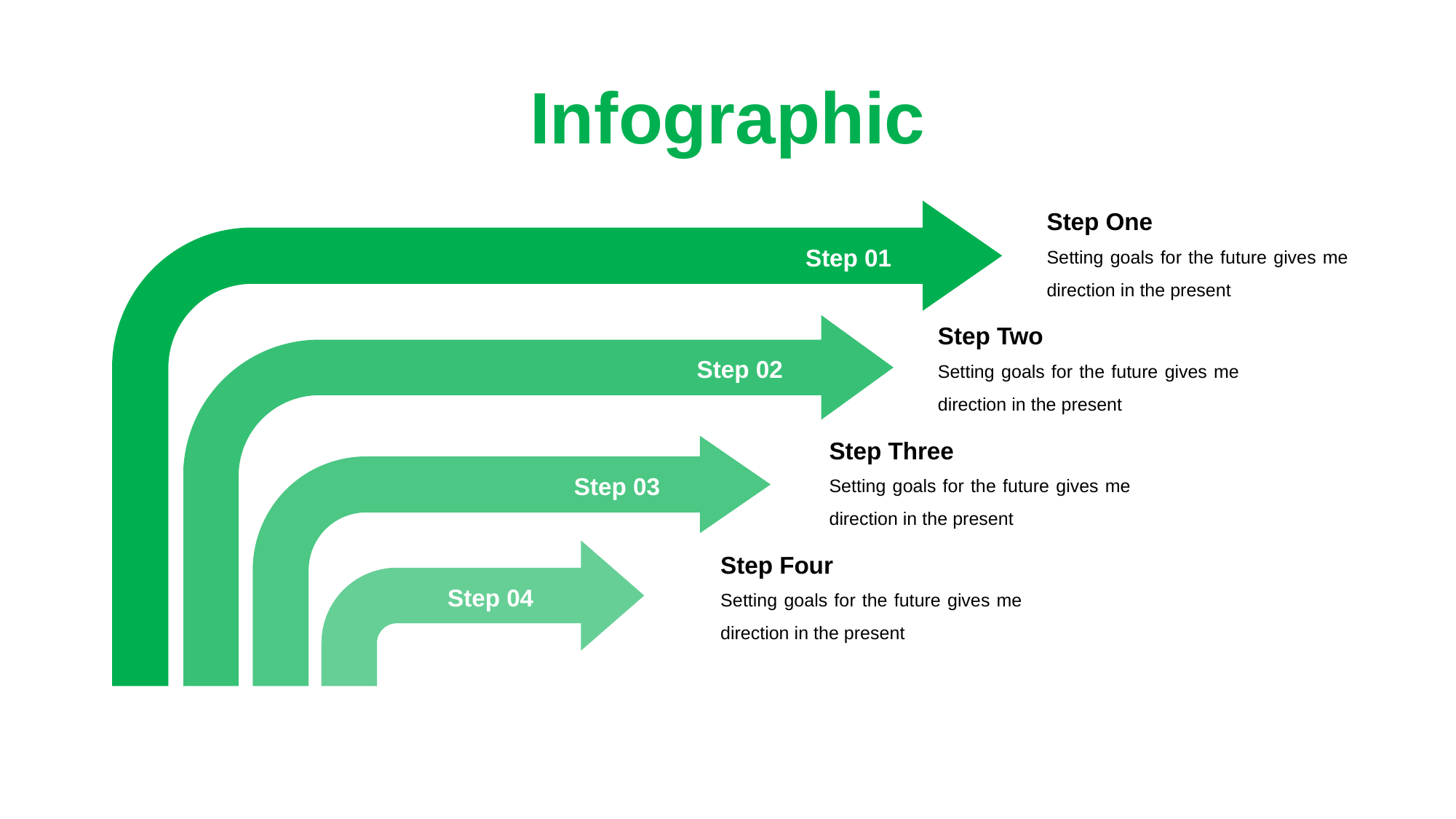

Infographic

Step One
Setting goals for the future gives me direction in the present
Step 01

Step Two
Setting goals for the future gives me direction in the present
Step 02
Step Three

Setting goals for the future gives me direction in the present
Step 03

Step Four
Setting goals for the future gives me direction in the present
Step 04